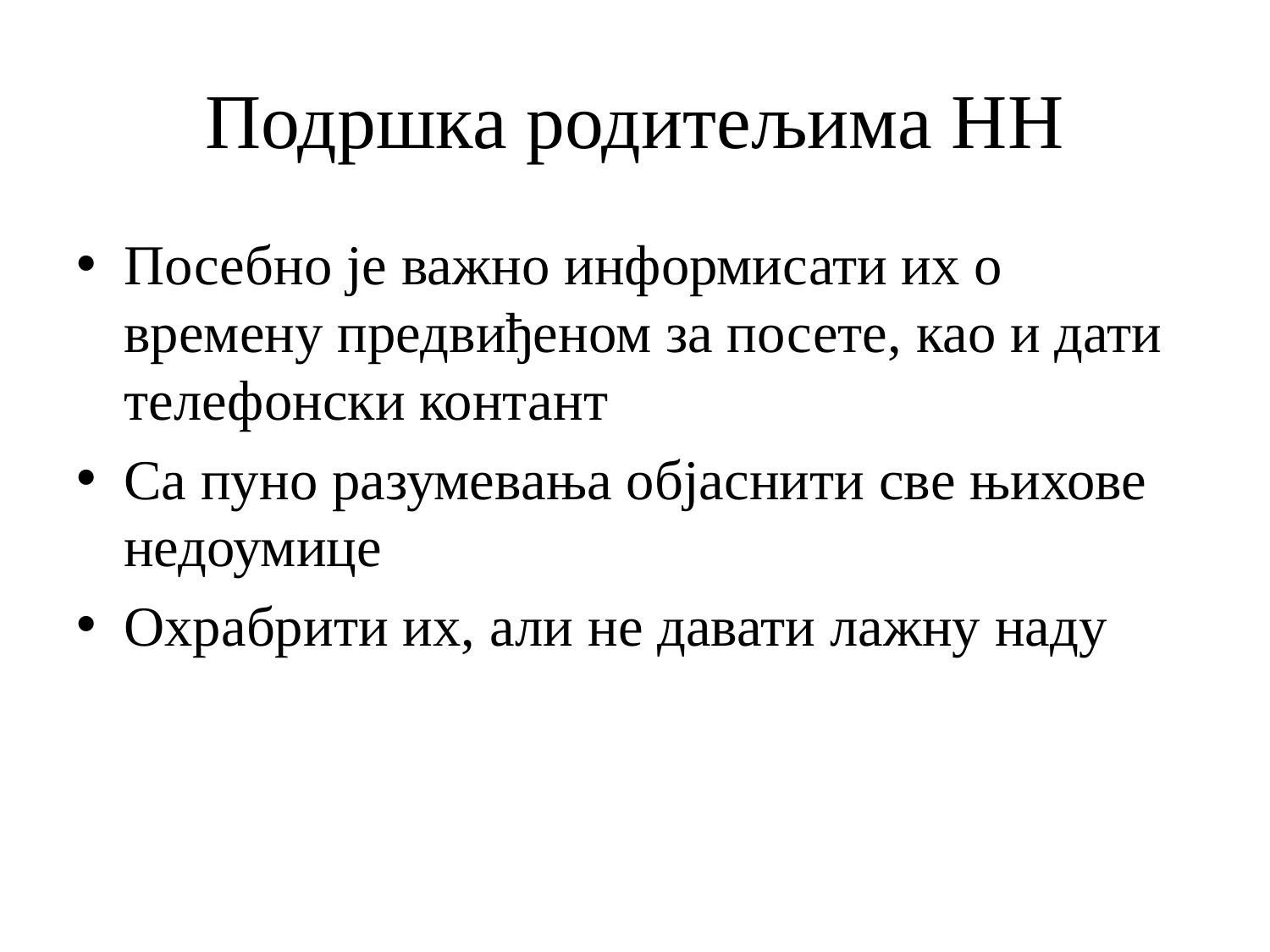

# Подршка родитељима НН
Посебно је важно информисати их о времену предвиђеном за посете, као и дати телефонски контант
Са пуно разумевања објаснити све њихове недоумице
Охрабрити их, али не давати лажну наду